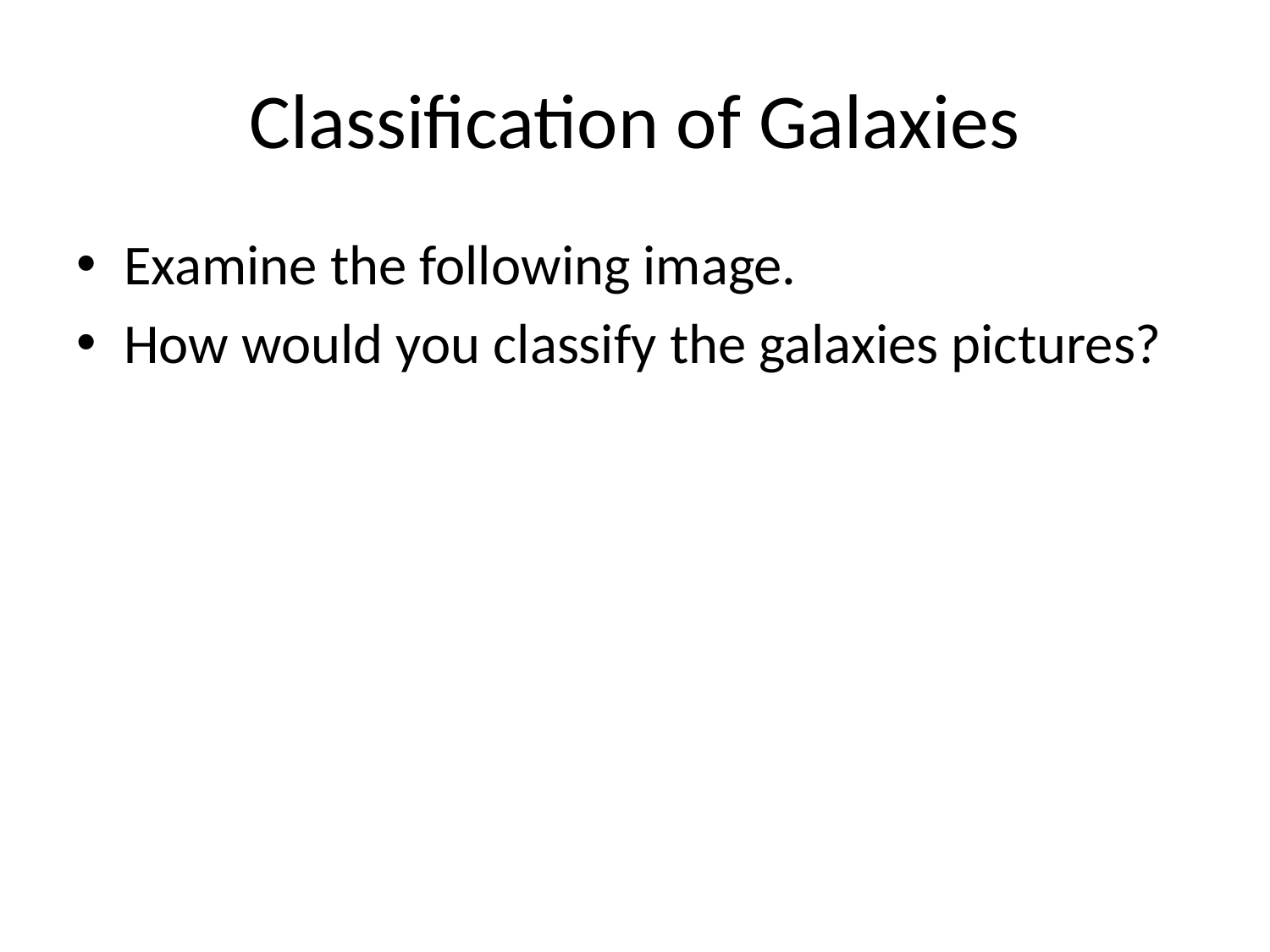

# Classification of Galaxies
Examine the following image.
How would you classify the galaxies pictures?